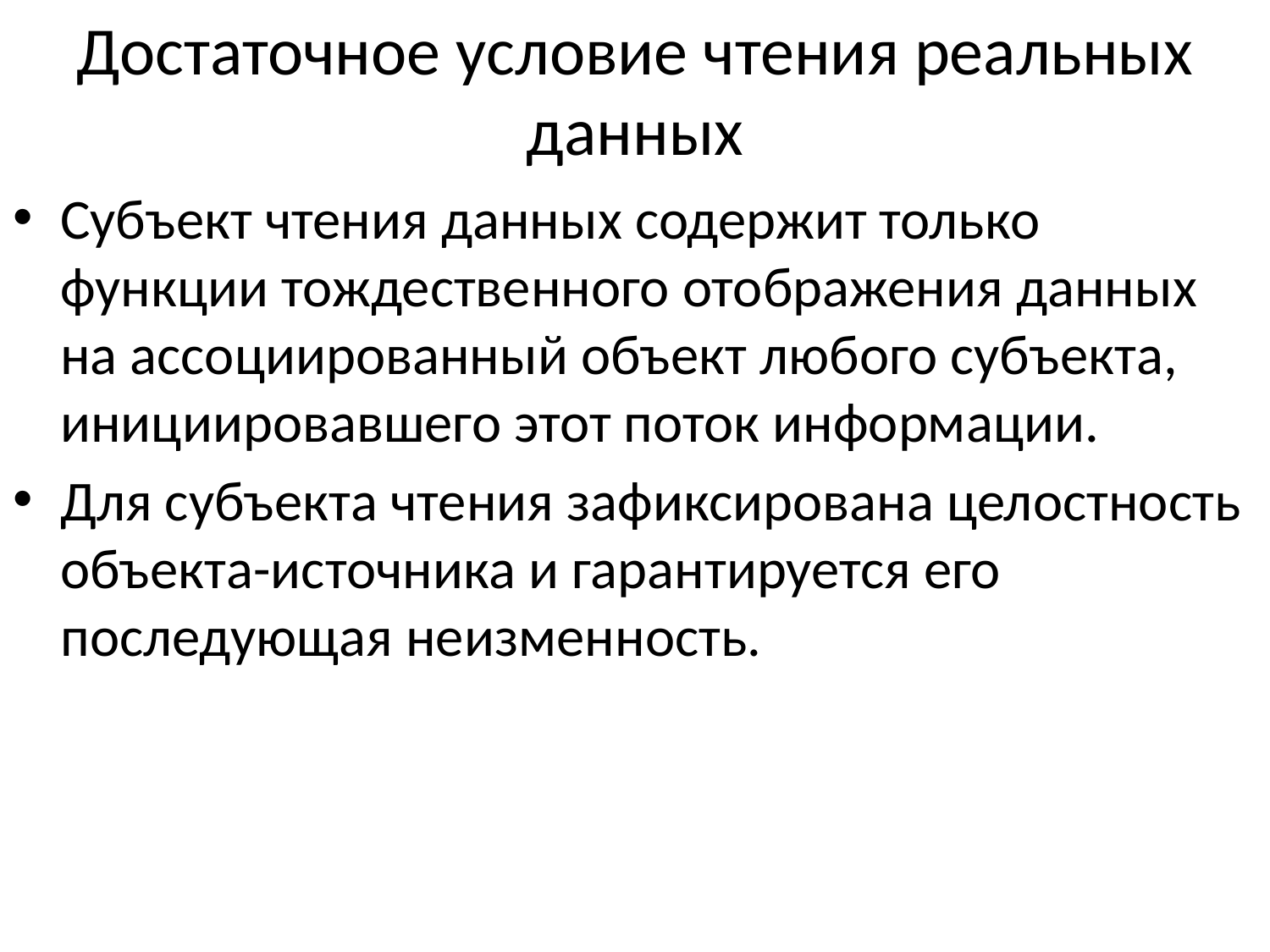

# Достаточное условие чтения реальных данных
Субъект чтения данных содержит только функции тождественного отображения данных на ассоциированный объект любого субъекта, инициировавшего этот поток информации.
Для субъекта чтения зафиксирована целостность объекта-источника и гарантируется его последующая неизменность.